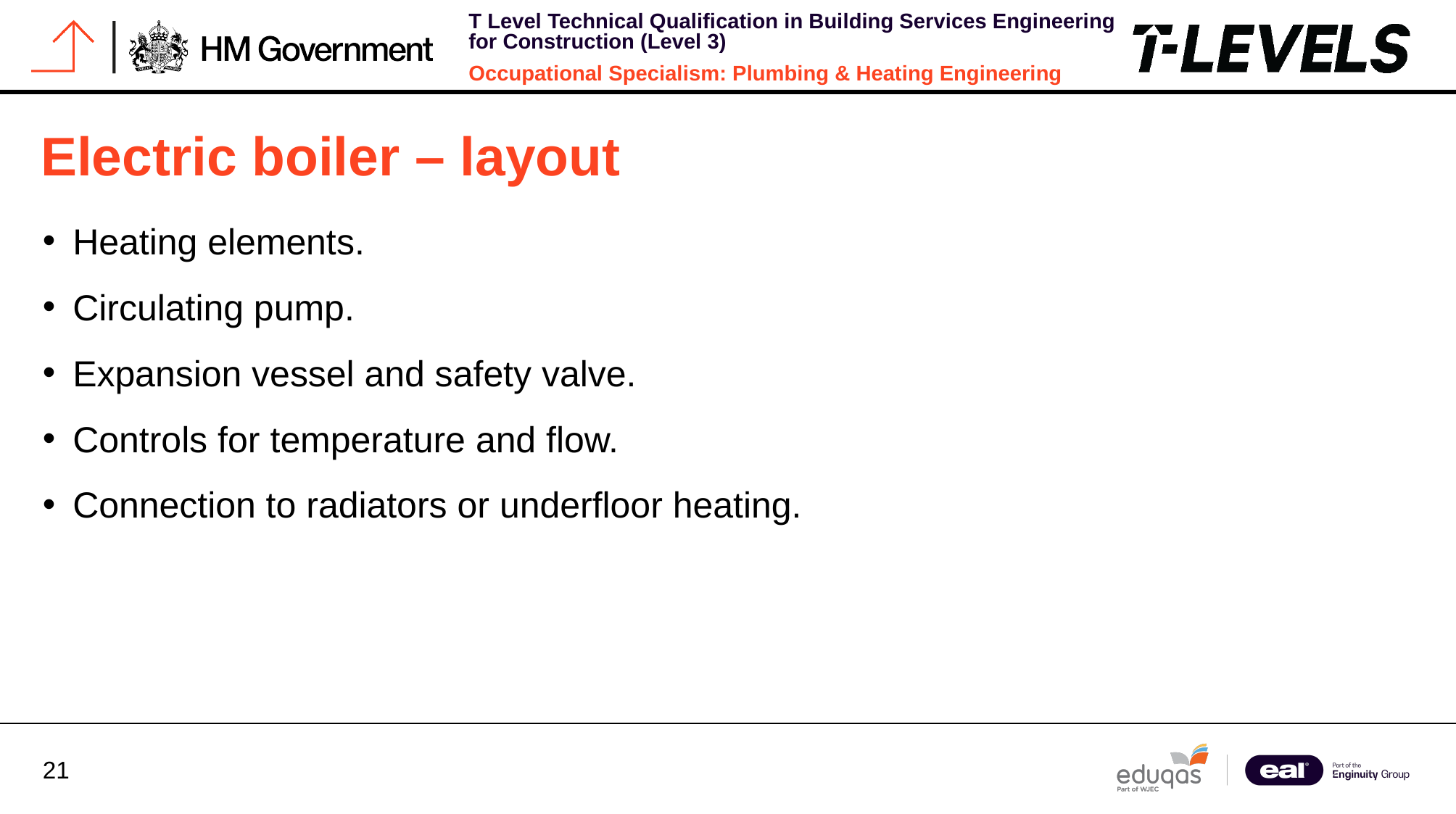

# Electric boiler – layout
Heating elements.
Circulating pump.
Expansion vessel and safety valve.
Controls for temperature and flow.
Connection to radiators or underfloor heating.